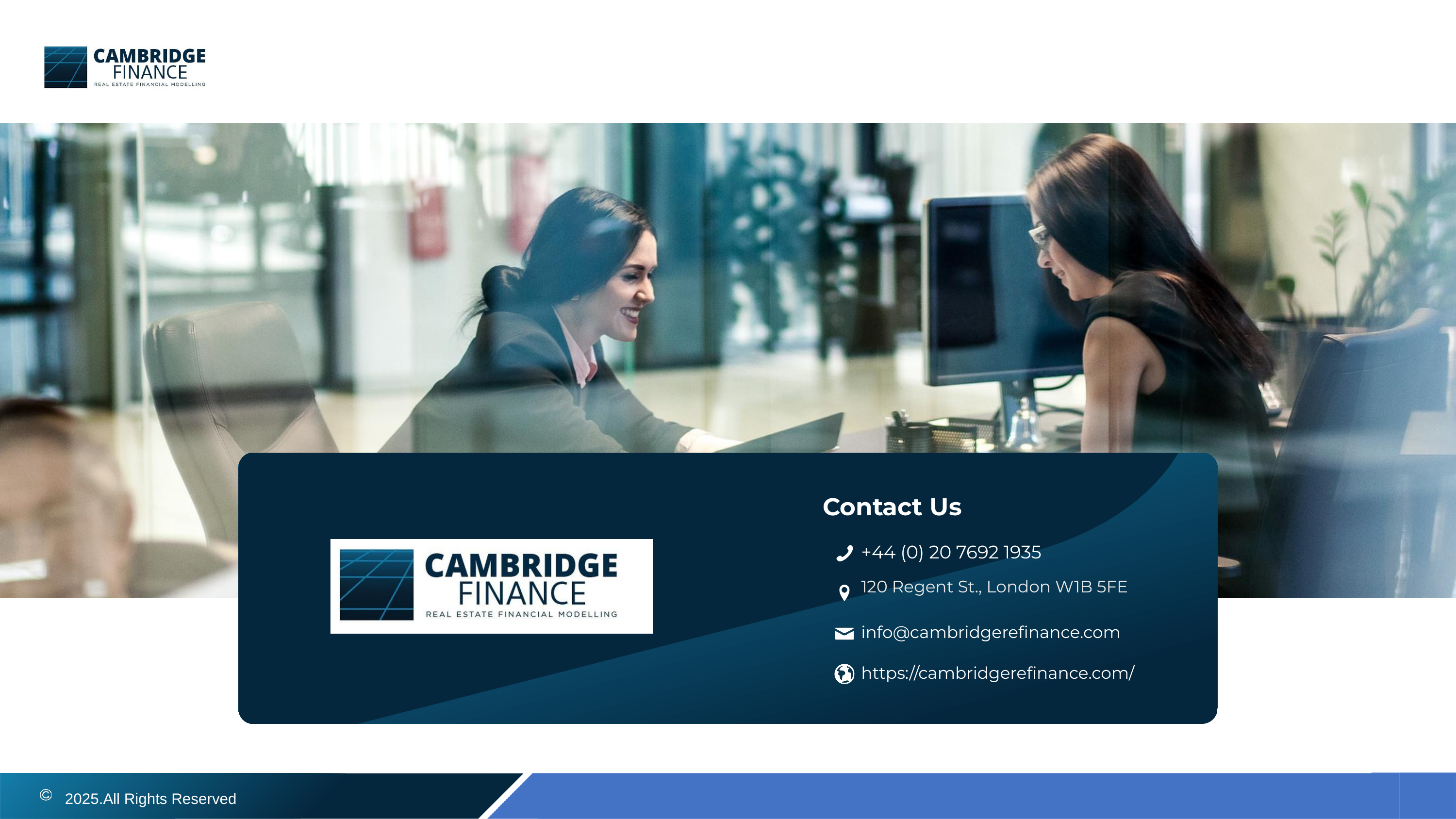

Contact Us

+44 (0) 20 7692 1935

120 Regent St., London W1B 5FE

info@cambridgerefinance.com

https://cambridgerefinance.com/

2025.All Rights Reserved